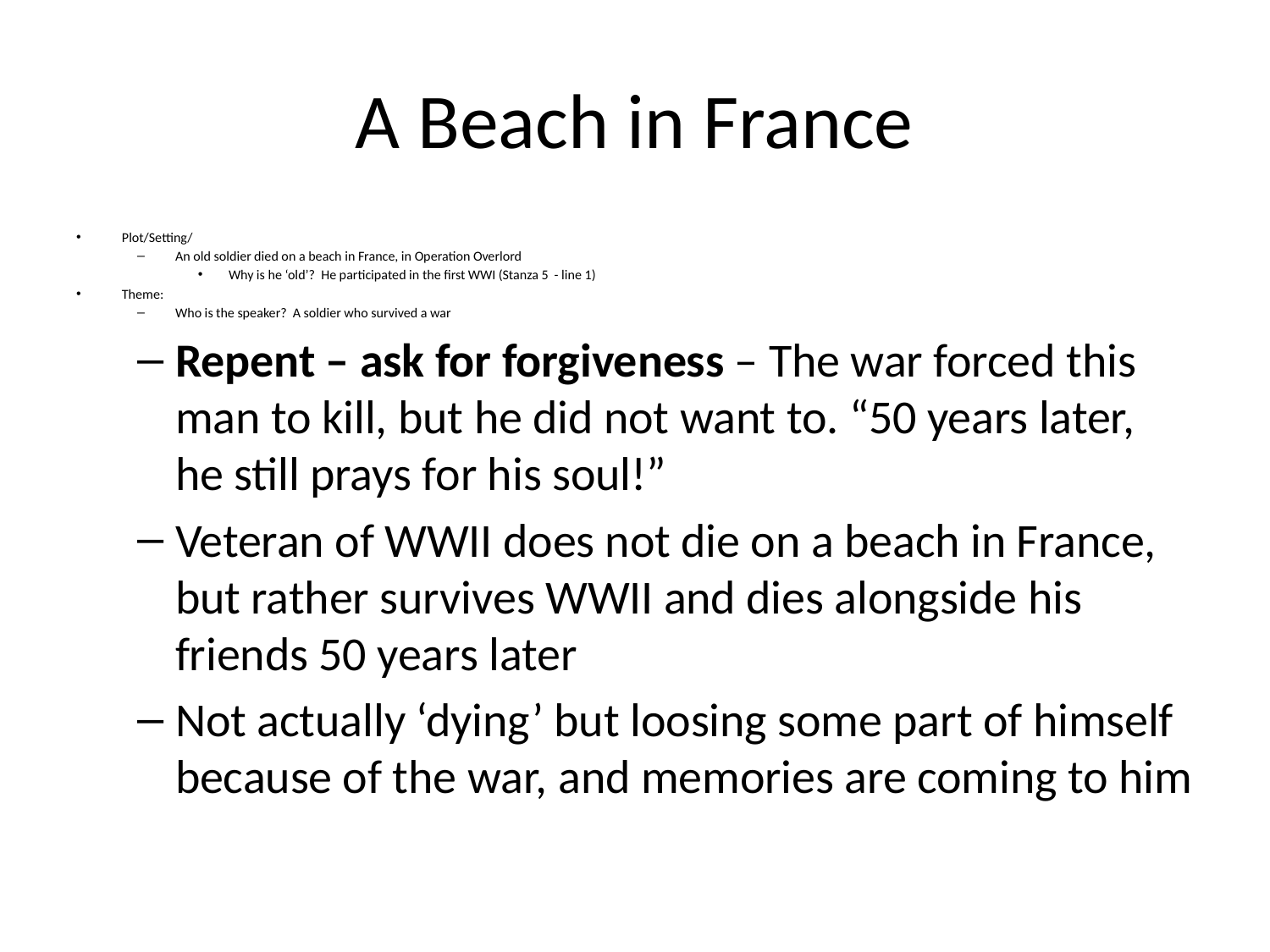

# A Beach in France
Plot/Setting/
An old soldier died on a beach in France, in Operation Overlord
Why is he ‘old’?  He participated in the first WWI (Stanza 5  - line 1)
Theme:
Who is the speaker?  A soldier who survived a war
Repent – ask for forgiveness – The war forced this man to kill, but he did not want to. “50 years later, he still prays for his soul!”
Veteran of WWII does not die on a beach in France, but rather survives WWII and dies alongside his friends 50 years later
Not actually ‘dying’ but loosing some part of himself because of the war, and memories are coming to him